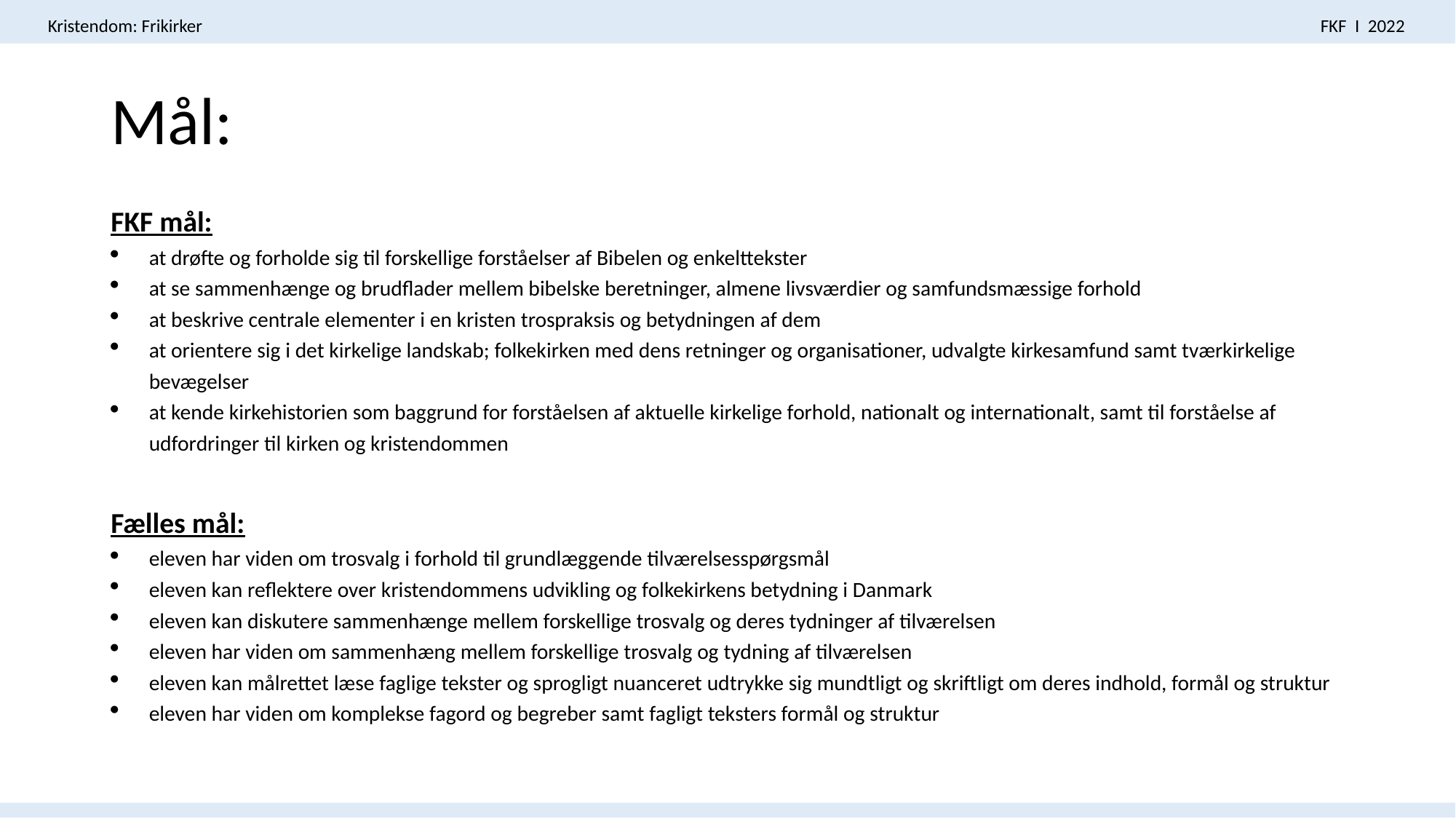

Kristendom: Frikirker			       								FKF  I  2022
# Mål:
FKF mål:
at drøfte og forholde sig til forskellige forståelser af Bibelen og enkelttekster
at se sammenhænge og brudflader mellem bibelske beretninger, almene livsværdier og samfundsmæssige forhold
at beskrive centrale elementer i en kristen trospraksis og betydningen af dem
at orientere sig i det kirkelige landskab; folkekirken med dens retninger og organisationer, udvalgte kirkesamfund samt tværkirkelige bevægelser
at kende kirkehistorien som baggrund for forståelsen af aktuelle kirkelige forhold, nationalt og internationalt, samt til forståelse af udfordringer til kirken og kristendommen

Fælles mål:
eleven har viden om trosvalg i forhold til grundlæggende tilværelsesspørgsmål
eleven kan reflektere over kristendommens udvikling og folkekirkens betydning i Danmark
eleven kan diskutere sammenhænge mellem forskellige trosvalg og deres tydninger af tilværelsen
eleven har viden om sammenhæng mellem forskellige trosvalg og tydning af tilværelsen
eleven kan målrettet læse faglige tekster og sprogligt nuanceret udtrykke sig mundtligt og skriftligt om deres indhold, formål og struktur
eleven har viden om komplekse fagord og begreber samt fagligt teksters formål og struktur